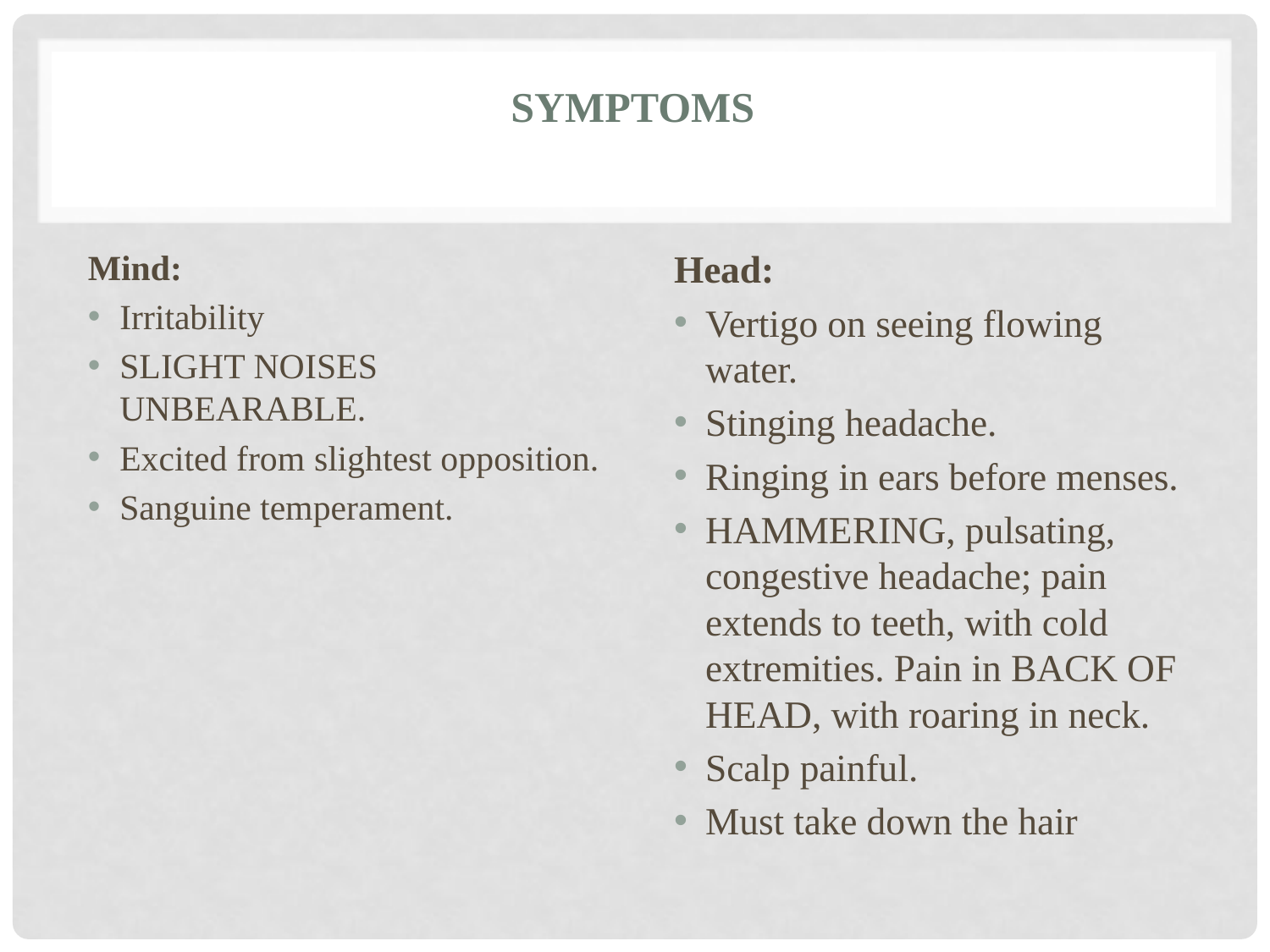

# SYMPTOMS
Mind:
Irritability
SLIGHT NOISES UNBEARABLE.
Excited from slightest opposition.
Sanguine temperament.
Head:
Vertigo on seeing flowing water.
Stinging headache.
Ringing in ears before menses.
HAMMERING, pulsating, congestive headache; pain extends to teeth, with cold extremities. Pain in BACK OF HEAD, with roaring in neck.
Scalp painful.
Must take down the hair